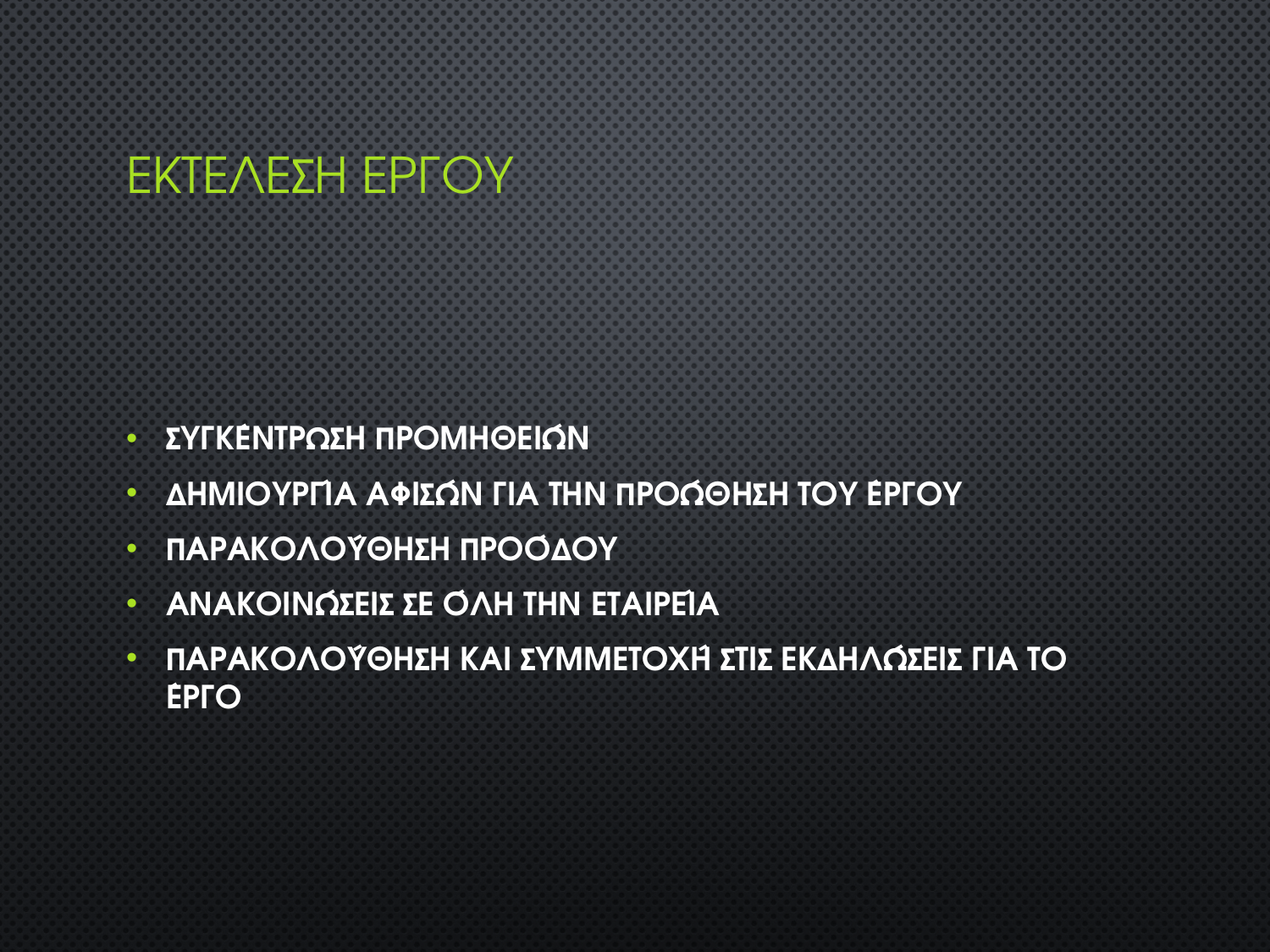

# ΕκτΕλεση Εργου
Συγκέντρωση προμηθειών
Δημιουργία αφισών για την προώθηση του έργου
Παρακολούθηση προόδου
Ανακοινώσεις σε όλη την εταιρεία
Παρακολούθηση και συμμετοχή στις εκδηλώσεις για το έργο